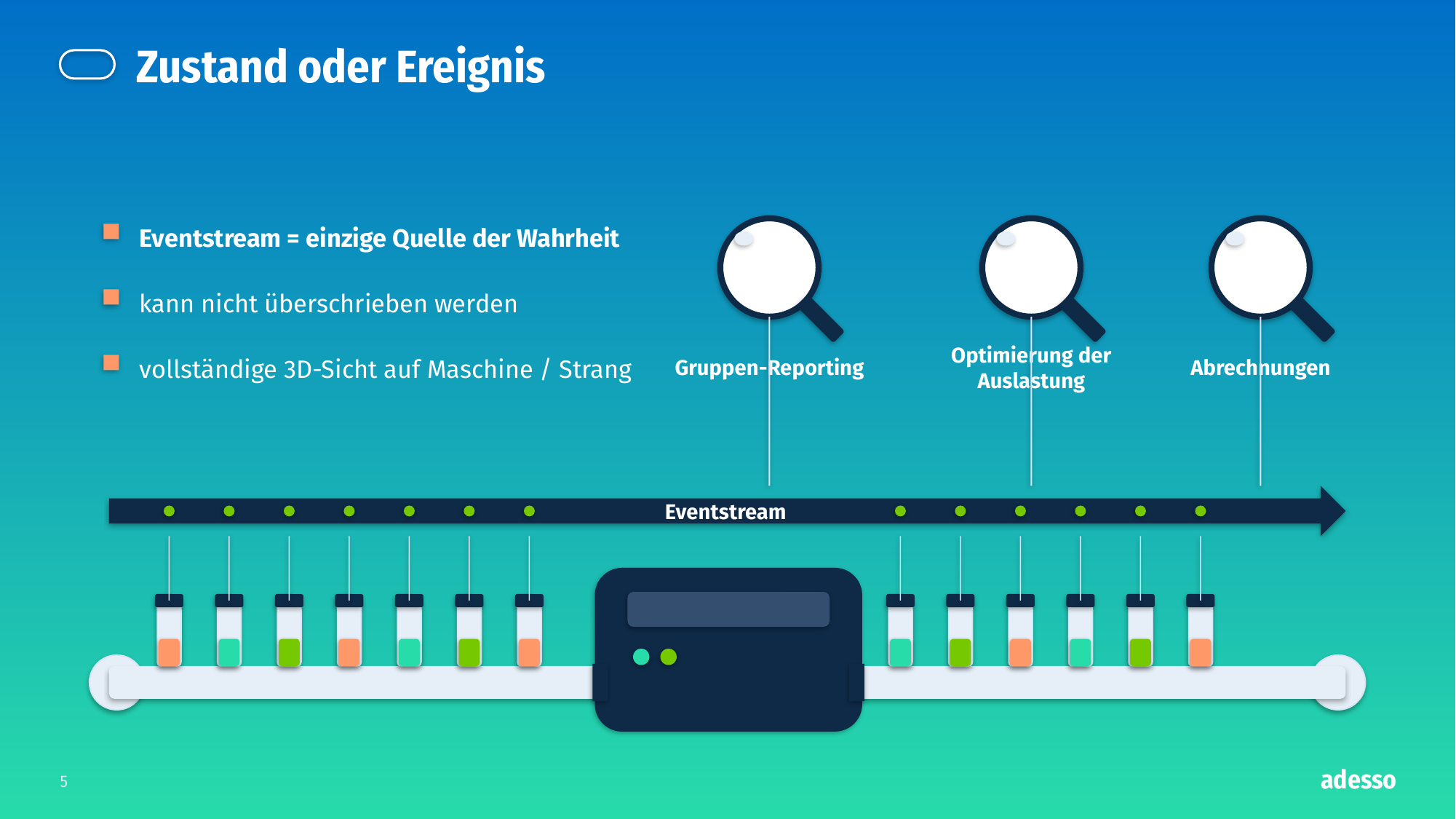

Zustand oder Ereignis

Eventstream = einzige Quelle der Wahrheit

kann nicht überschrieben werden

Gruppen-Reporting
Optimierung der Auslastung
Abrechnungen
vollständige 3D-Sicht auf Maschine / Strang

Eventstream

adesso
5